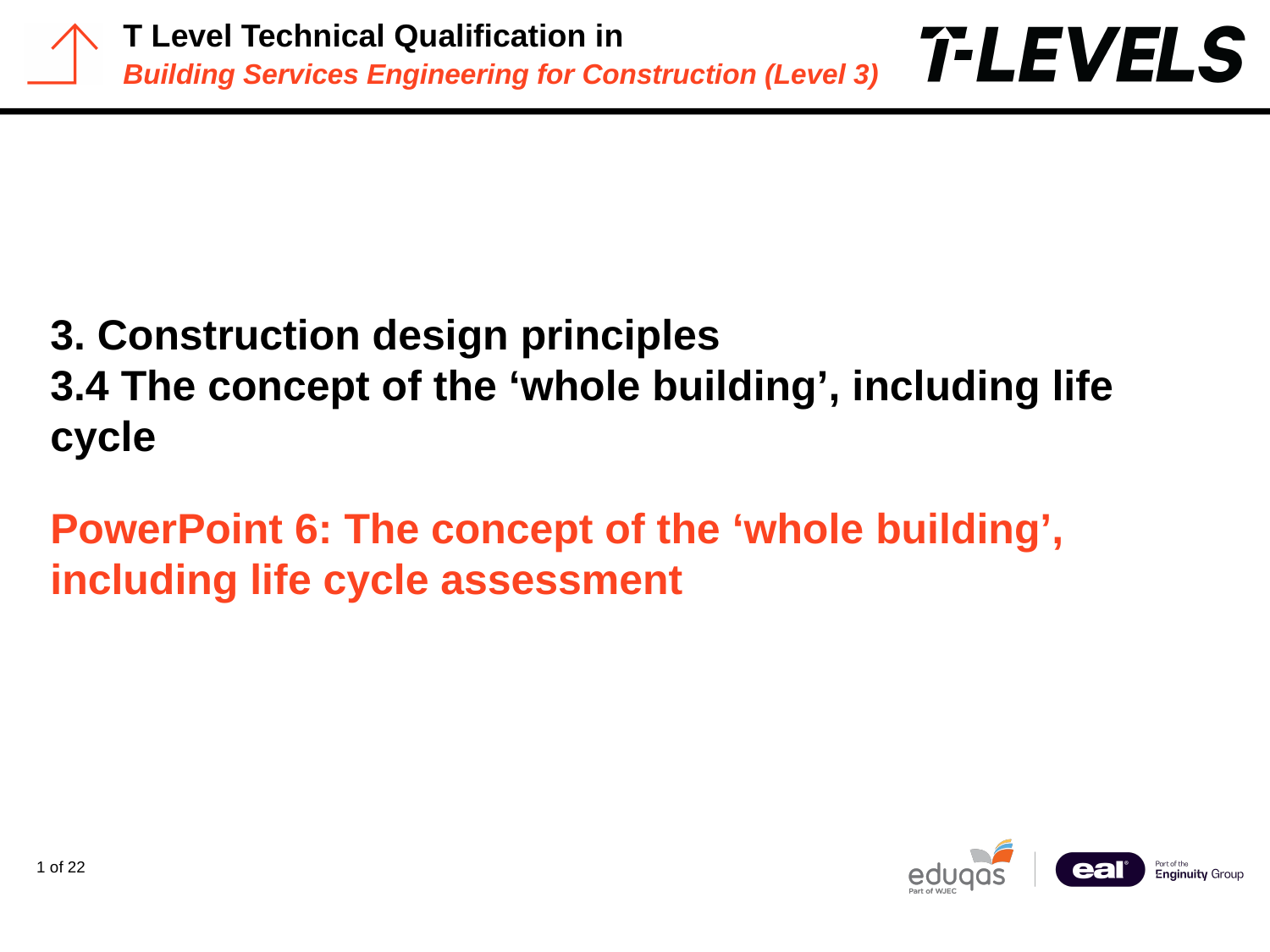

PowerPoint presentation
3. Construction design principles
3.4 The concept of the ‘whole building’, including life cycle

# PowerPoint 6: The concept of the ‘whole building’, including life cycle assessment